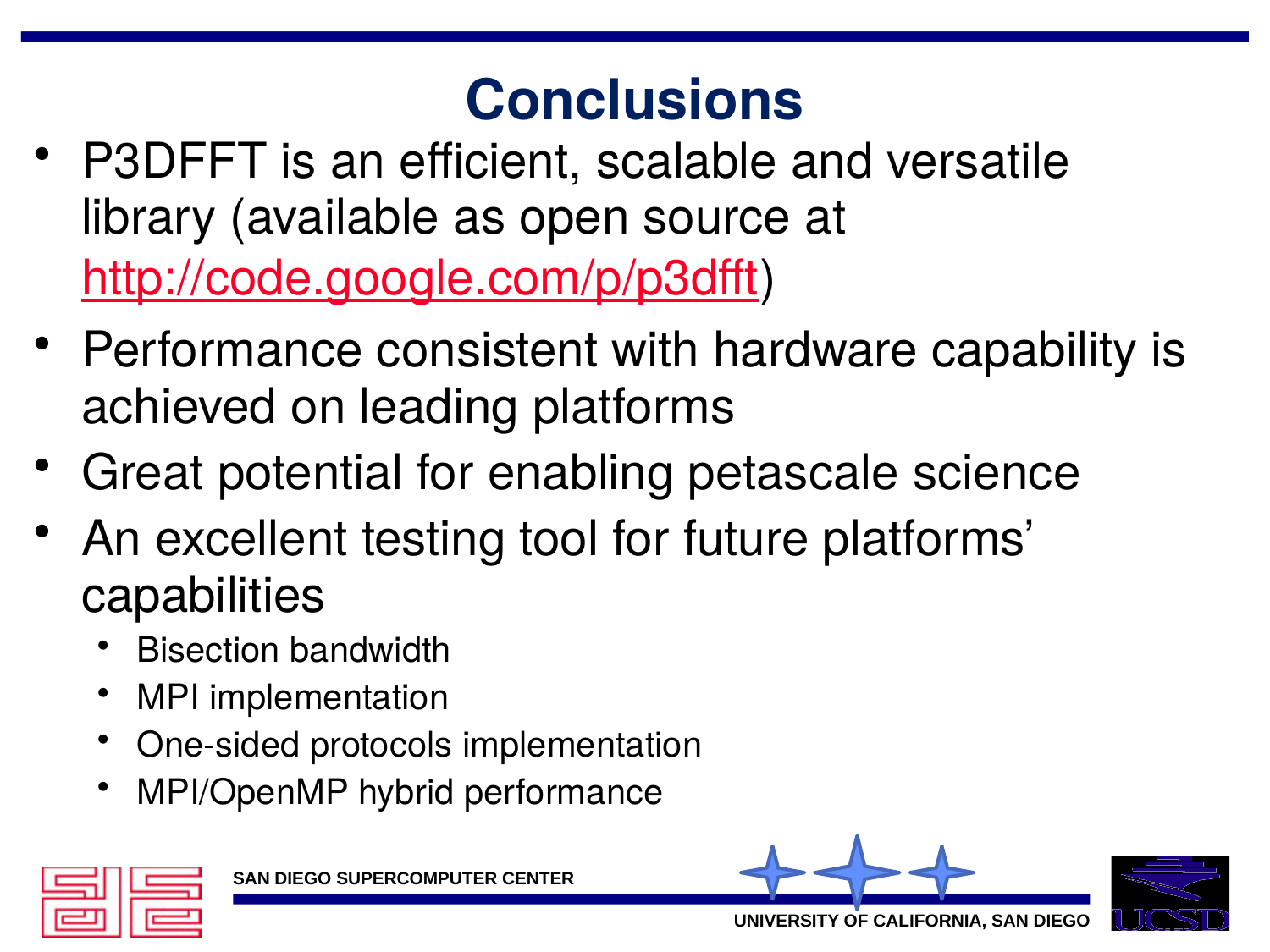

# Conclusions
P3DFFT is an efficient, scalable and versatile library (available as open source at http://code.google.com/p/p3dfft)
Performance consistent with hardware capability is achieved on leading platforms
Great potential for enabling petascale science
An excellent testing tool for future platforms’ capabilities
Bisection bandwidth
MPI implementation
One-sided protocols implementation
MPI/OpenMP hybrid performance